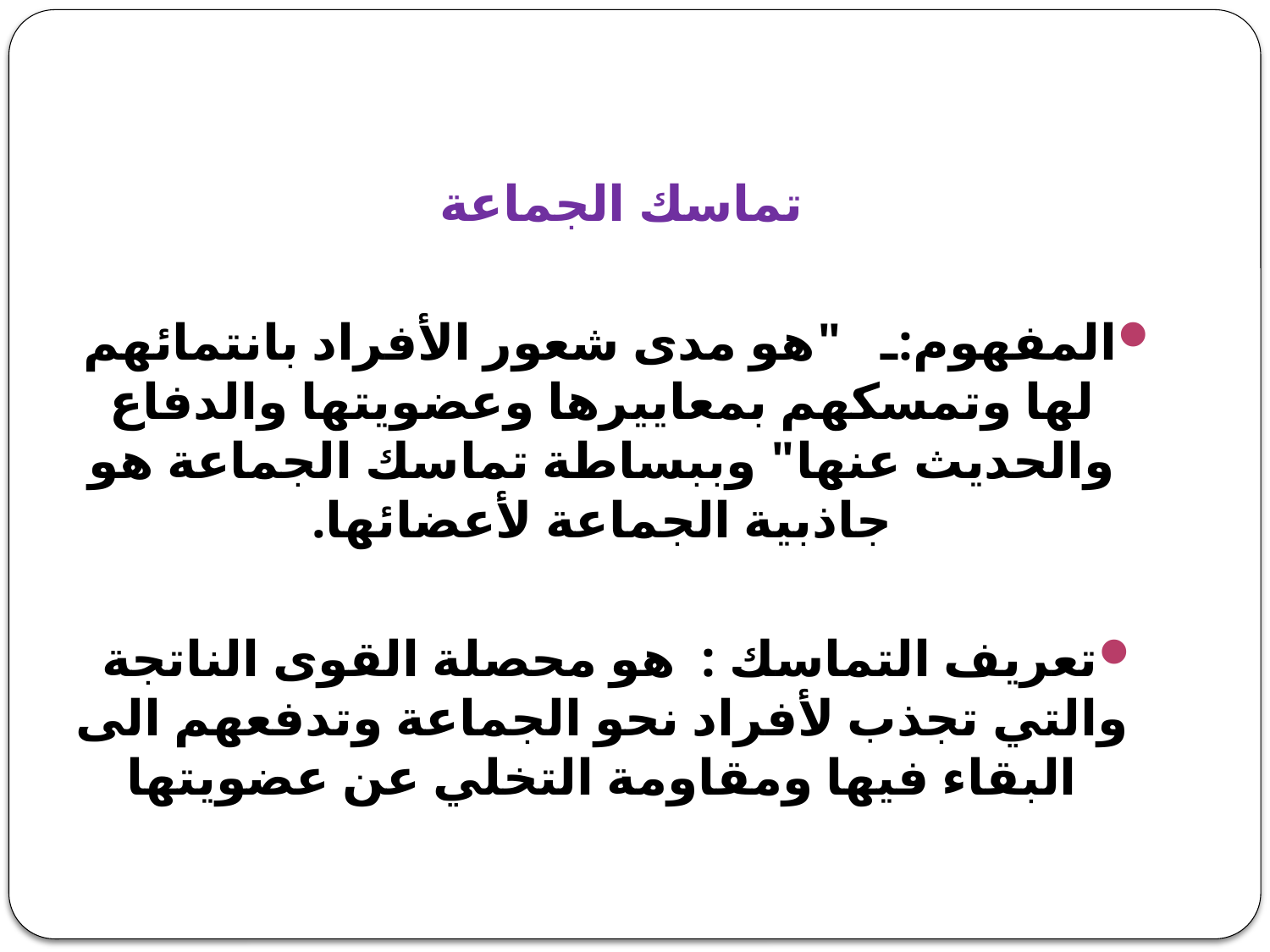

تماسك الجماعة

المفهوم:ـ   "هو مدى شعور الأفراد بانتمائهم لها وتمسكهم بمعاييرها وعضويتها والدفاع والحديث عنها" وببساطة تماسك الجماعة هو جاذبية الجماعة لأعضائها.

تعريف التماسك :  هو محصلة القوى الناتجة والتي تجذب لأفراد نحو الجماعة وتدفعهم الى البقاء فيها ومقاومة التخلي عن عضويتها